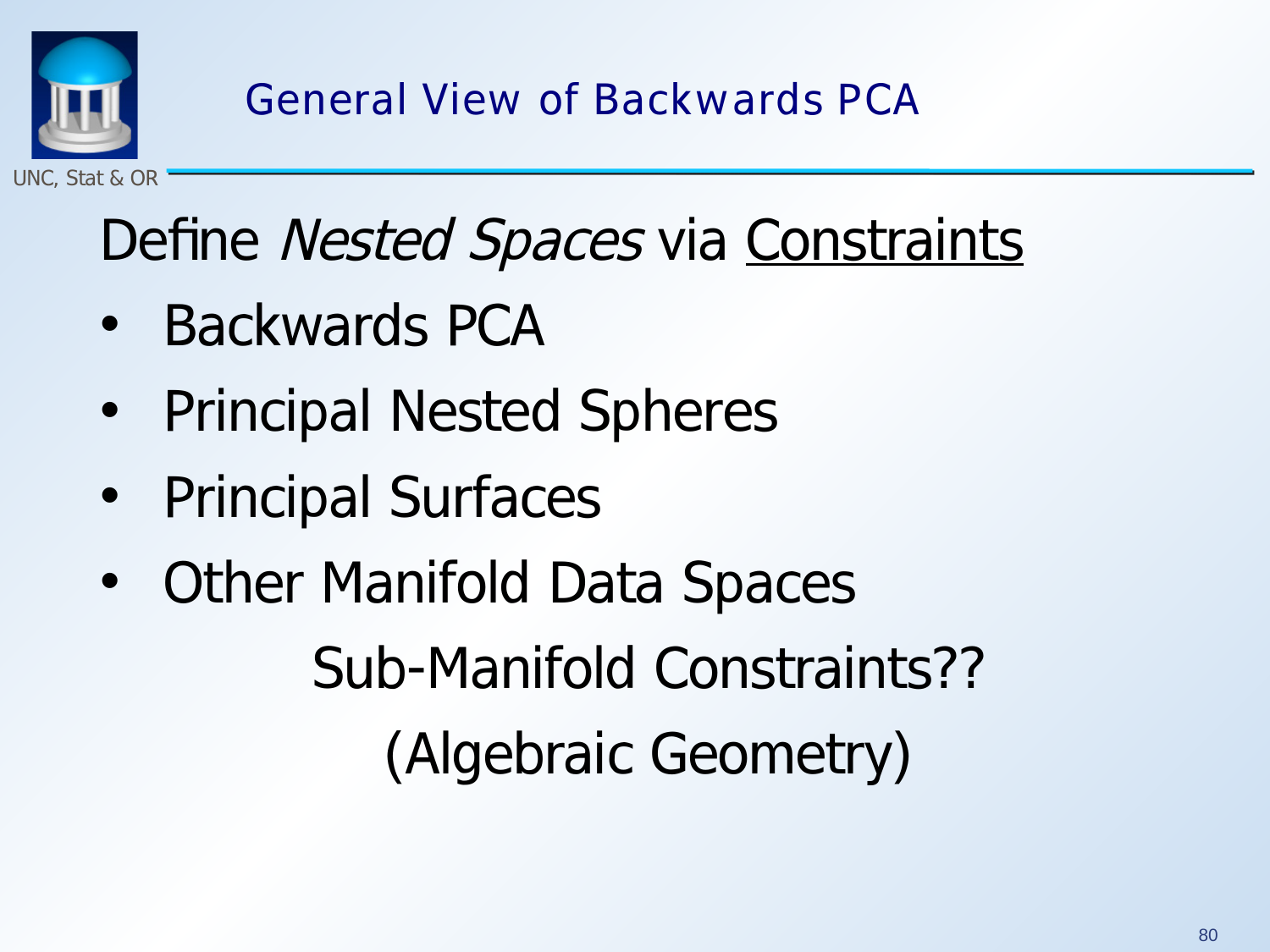

# General View of Backwards PCA
Define Nested Spaces via Constraints
Backwards PCA
Principal Nested Spheres
Principal Surfaces
Other Manifold Data Spaces
Sub-Manifold Constraints??
(Algebraic Geometry)